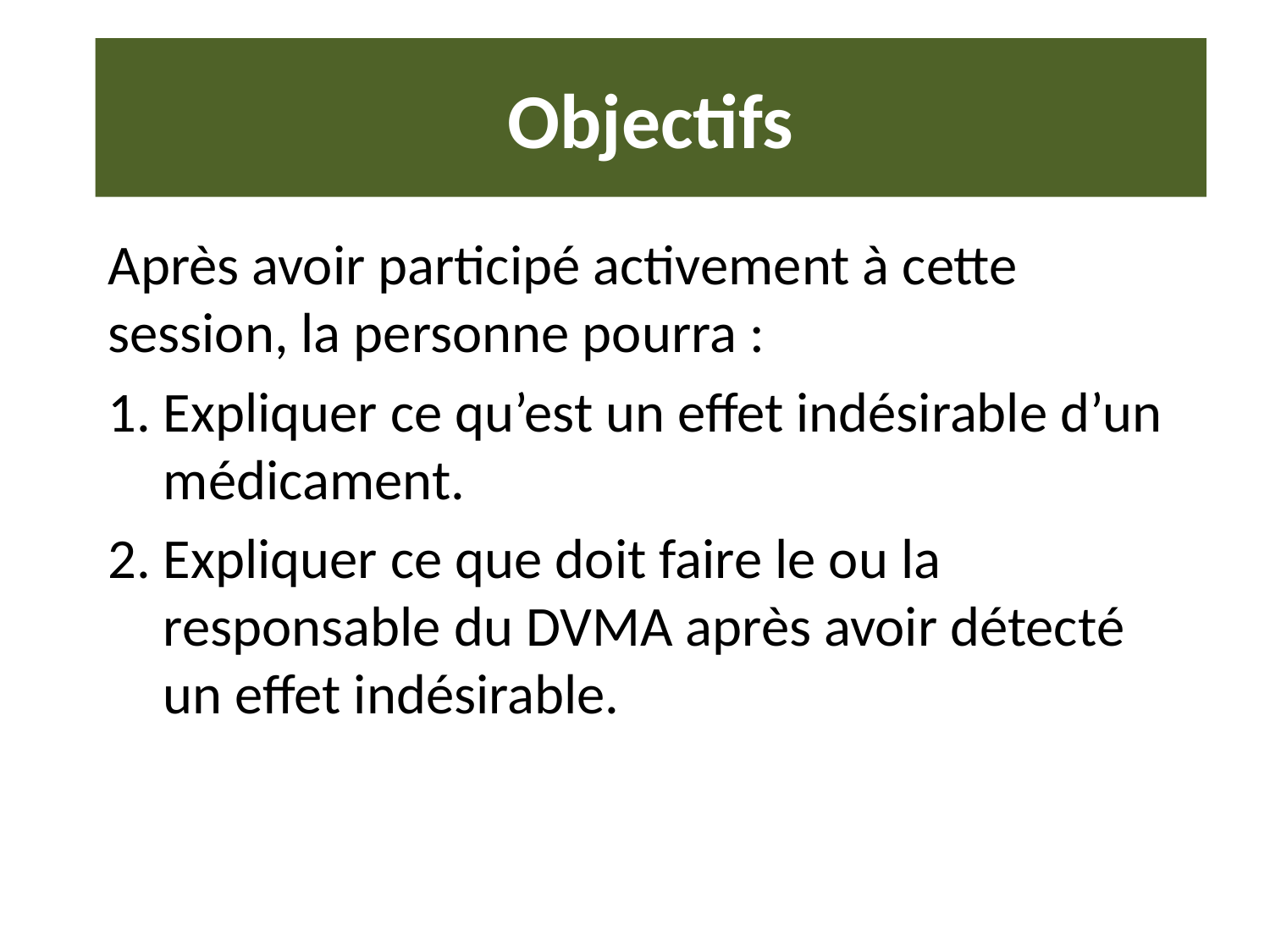

# Objectifs
Après avoir participé activement à cette session, la personne pourra :
1. Expliquer ce qu’est un effet indésirable d’un médicament.
2. Expliquer ce que doit faire le ou la responsable du DVMA après avoir détecté un effet indésirable.